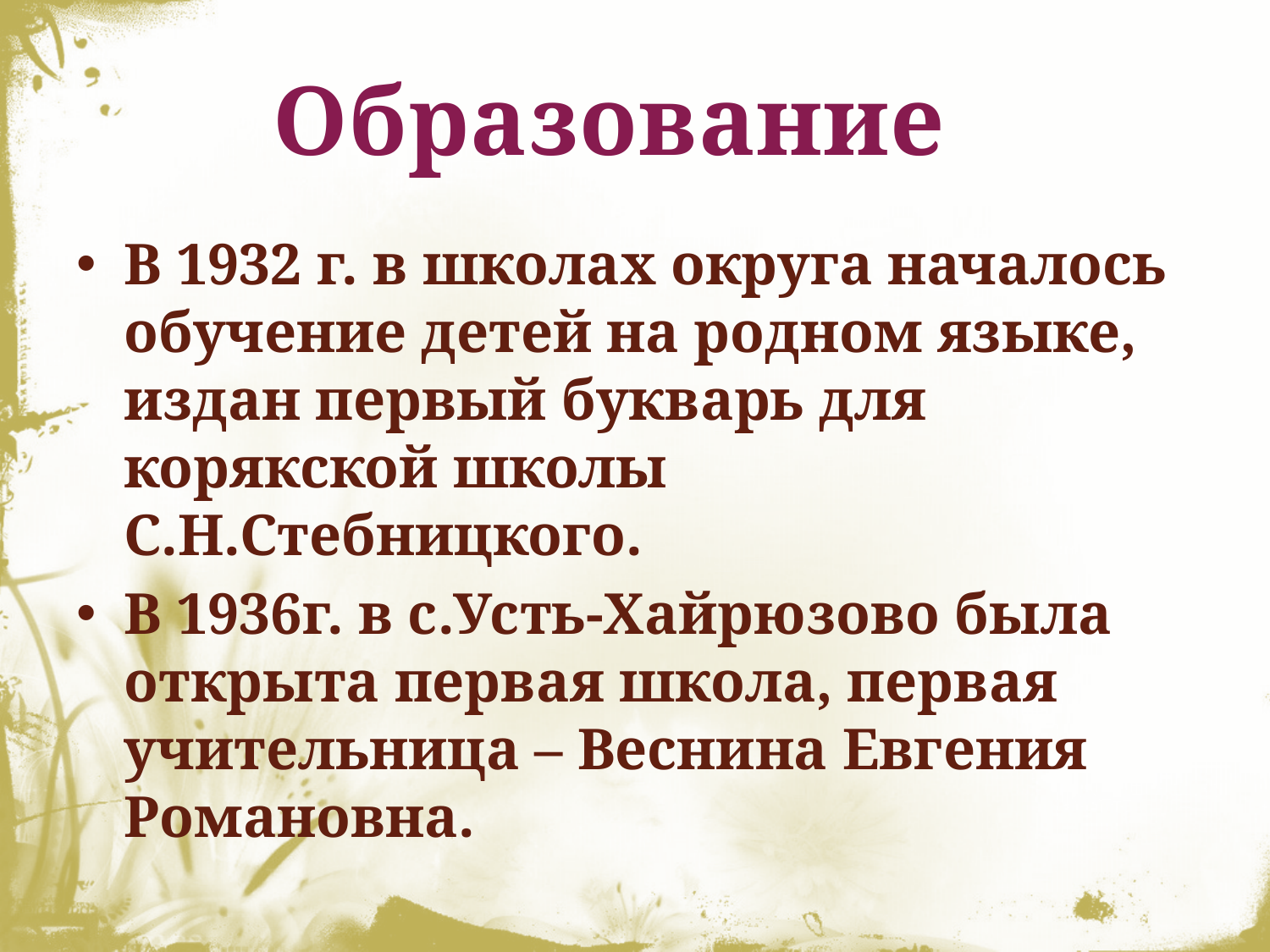

# Образование
В 1932 г. в школах округа началось обучение детей на родном языке, издан первый букварь для корякской школы С.Н.Стебницкого.
В 1936г. в с.Усть-Хайрюзово была открыта первая школа, первая учительница – Веснина Евгения Романовна.